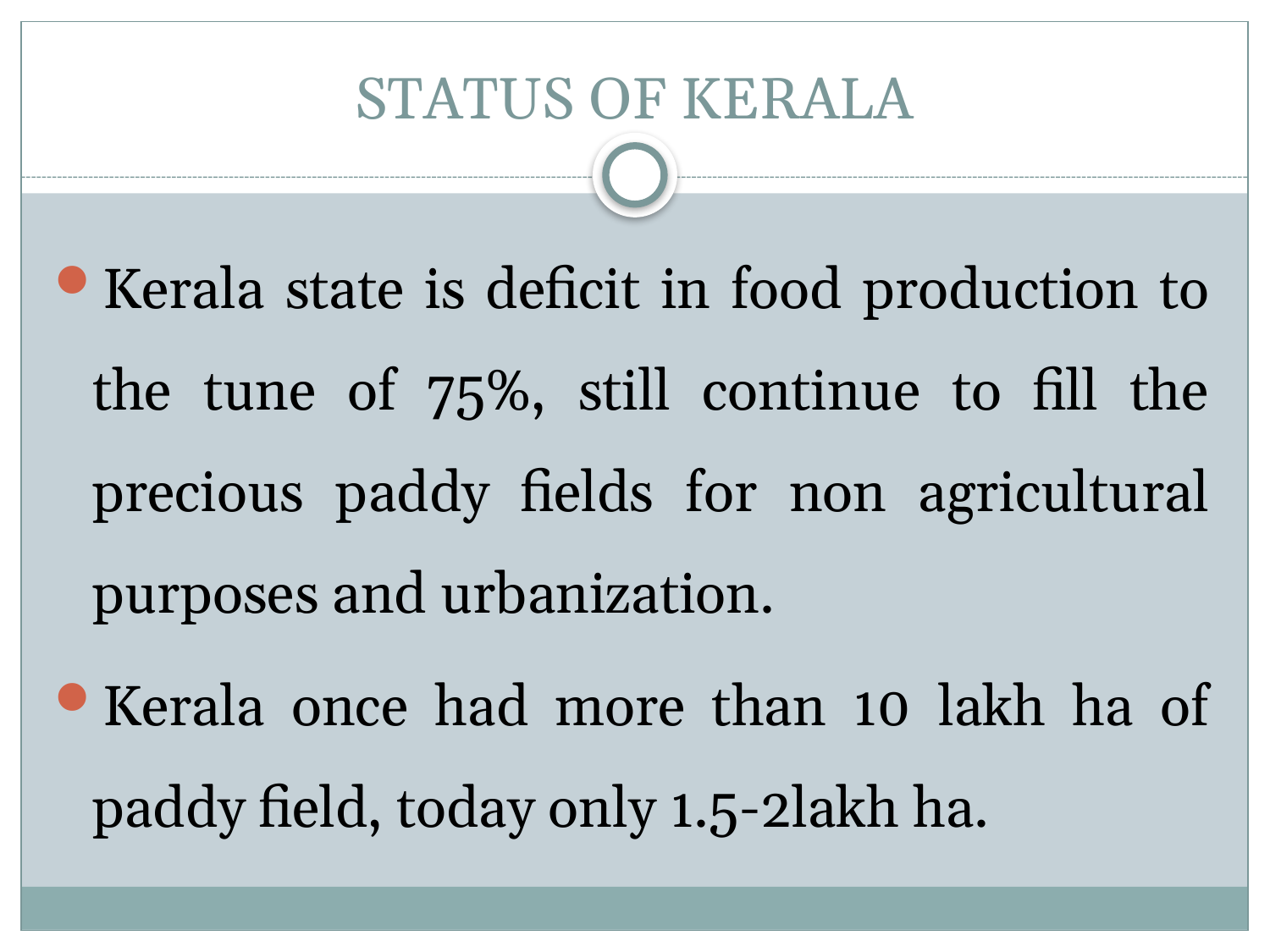

# STATUS OF KERALA
Kerala state is deficit in food production to the tune of 75%, still continue to fill the precious paddy fields for non agricultural purposes and urbanization.
Kerala once had more than 10 lakh ha of paddy field, today only 1.5-2lakh ha.